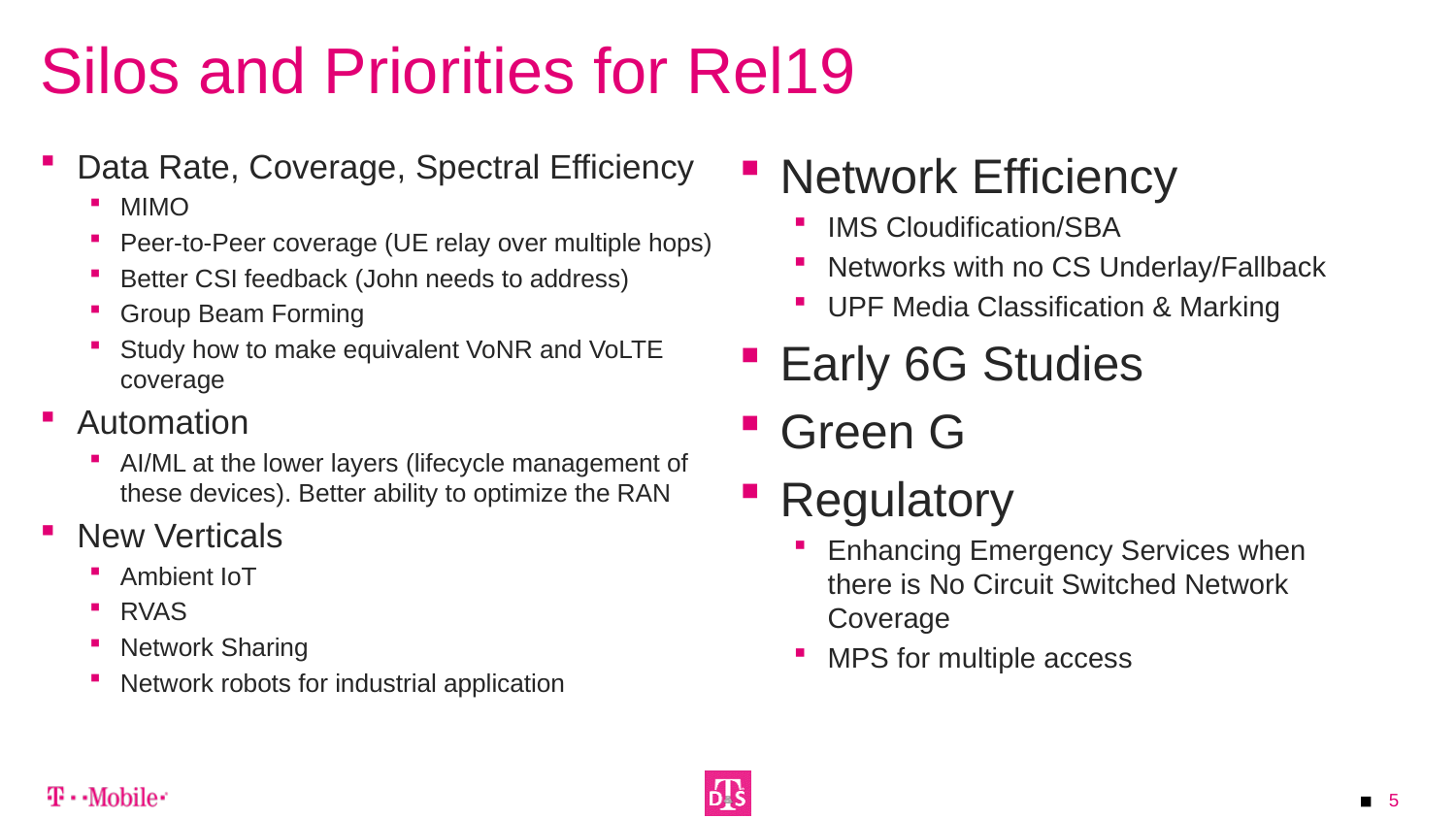

# Silos and Priorities for Rel19
Network Efficiency
IMS Cloudification/SBA
Networks with no CS Underlay/Fallback
UPF Media Classification & Marking
Early 6G Studies
Green G
Regulatory
Enhancing Emergency Services when there is No Circuit Switched Network Coverage
MPS for multiple access

Data Rate, Coverage, Spectral Efficiency
MIMO
Peer-to-Peer coverage (UE relay over multiple hops)
Better CSI feedback (John needs to address)
Group Beam Forming
Study how to make equivalent VoNR and VoLTE coverage
Automation
AI/ML at the lower layers (lifecycle management of these devices). Better ability to optimize the RAN
New Verticals
Ambient IoT
RVAS
Network Sharing
Network robots for industrial application